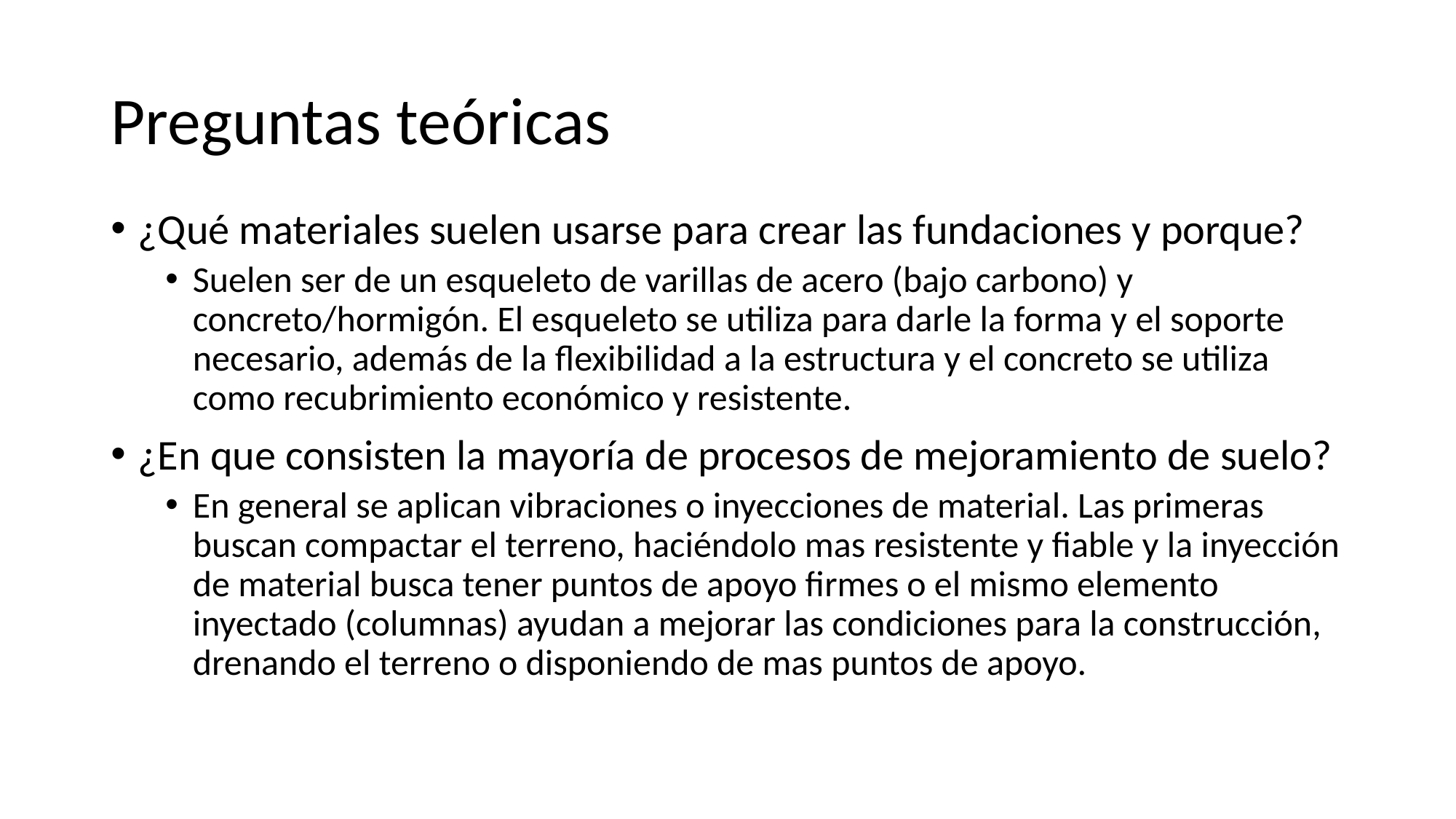

# Preguntas teóricas
¿Qué materiales suelen usarse para crear las fundaciones y porque?
Suelen ser de un esqueleto de varillas de acero (bajo carbono) y concreto/hormigón. El esqueleto se utiliza para darle la forma y el soporte necesario, además de la flexibilidad a la estructura y el concreto se utiliza como recubrimiento económico y resistente.
¿En que consisten la mayoría de procesos de mejoramiento de suelo?
En general se aplican vibraciones o inyecciones de material. Las primeras buscan compactar el terreno, haciéndolo mas resistente y fiable y la inyección de material busca tener puntos de apoyo firmes o el mismo elemento inyectado (columnas) ayudan a mejorar las condiciones para la construcción, drenando el terreno o disponiendo de mas puntos de apoyo.